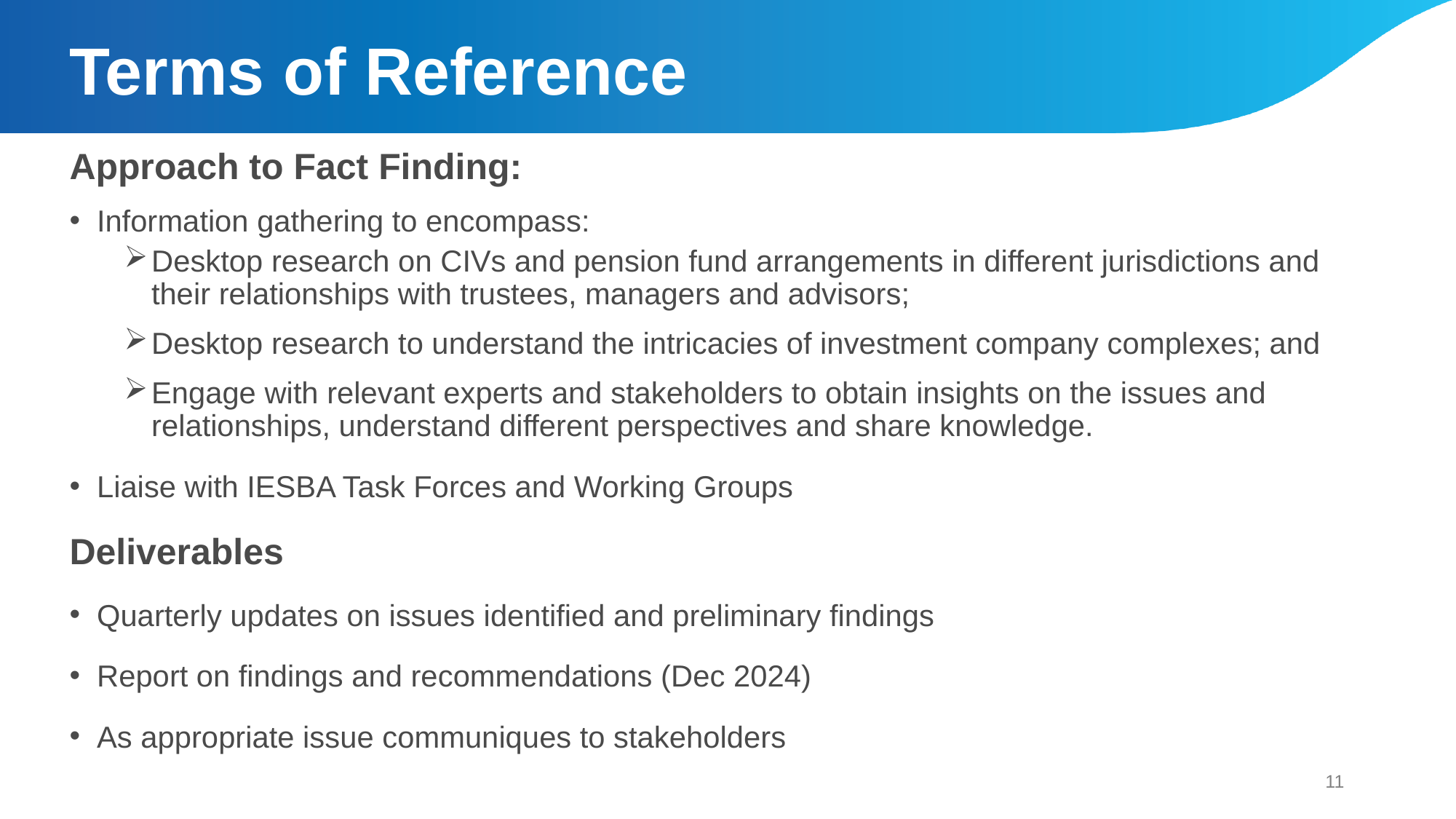

# Terms of Reference
Approach to Fact Finding:
Information gathering to encompass:
Desktop research on CIVs and pension fund arrangements in different jurisdictions and their relationships with trustees, managers and advisors;
Desktop research to understand the intricacies of investment company complexes; and
Engage with relevant experts and stakeholders to obtain insights on the issues and relationships, understand different perspectives and share knowledge.
Liaise with IESBA Task Forces and Working Groups
Deliverables
Quarterly updates on issues identified and preliminary findings
Report on findings and recommendations (Dec 2024)
As appropriate issue communiques to stakeholders
11